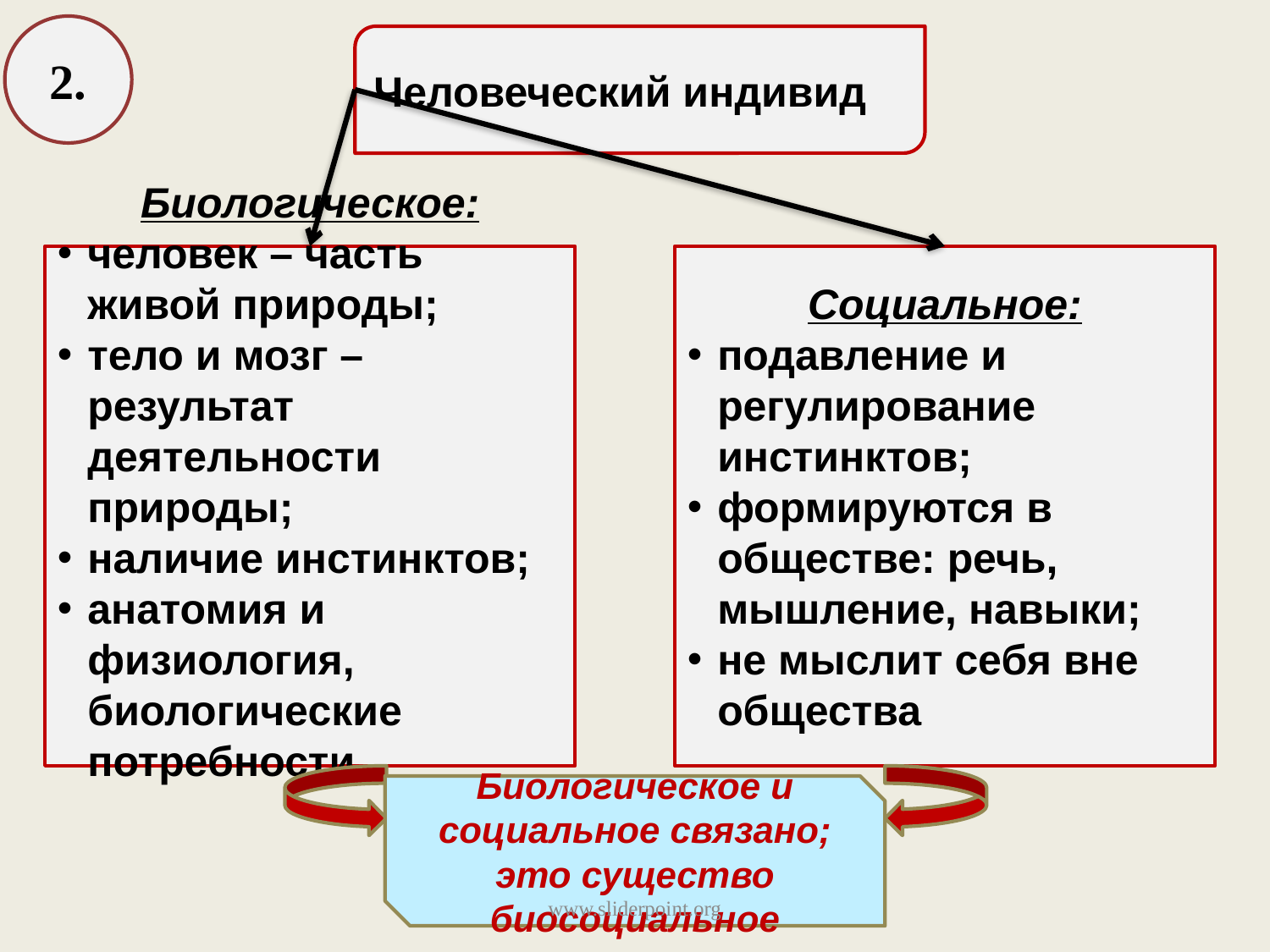

2.
Человеческий индивид

Биологическое:
человек – часть живой природы;
тело и мозг – результат деятельности природы;
наличие инстинктов;
анатомия и физиология, биологические потребности

Социальное:
подавление и регулирование инстинктов;
формируются в обществе: речь, мышление, навыки;
не мыслит себя вне общества

Биологическое и социальное связано; это существо биосоциальное
www.sliderpoint.org